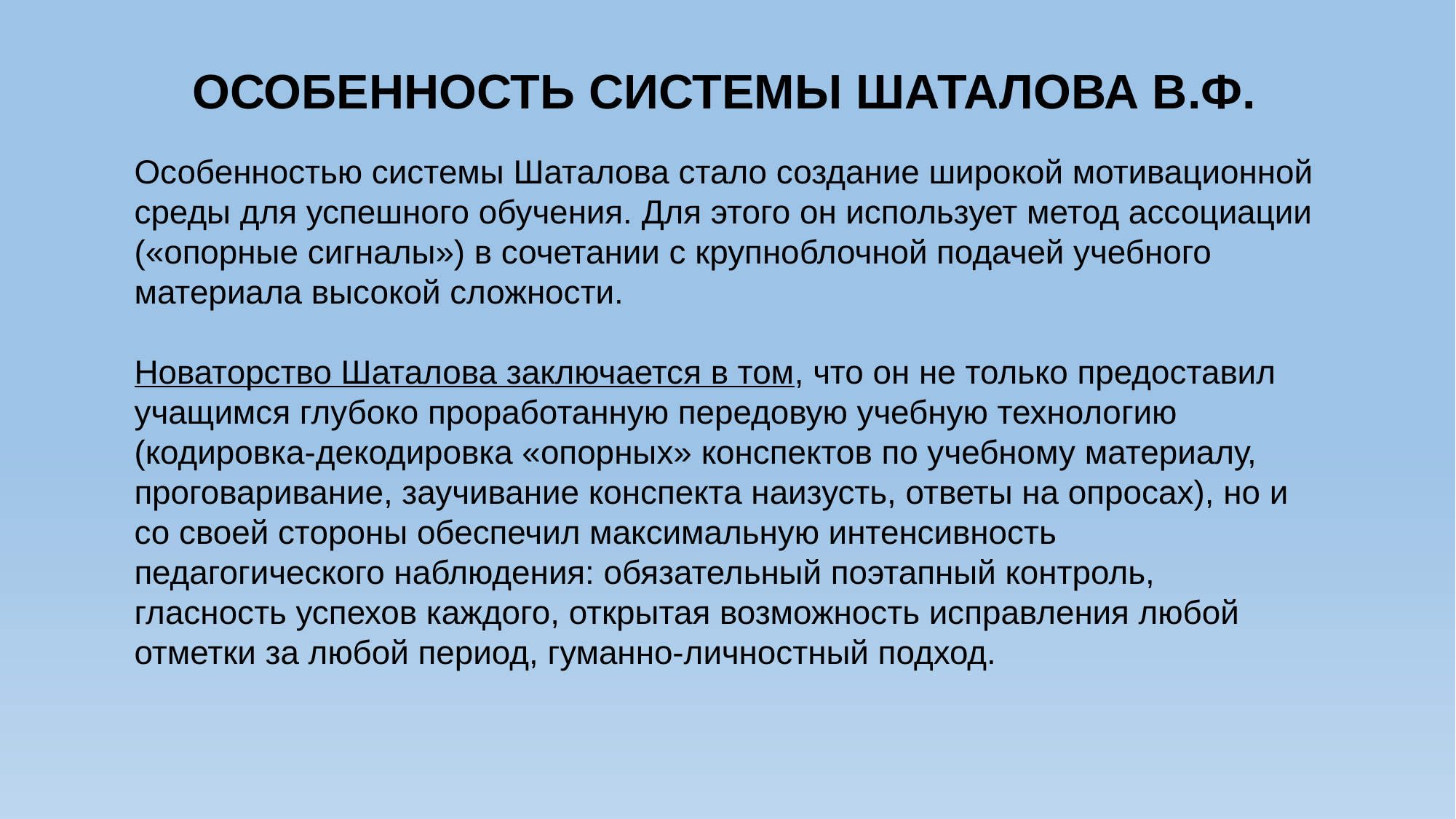

# ОСОБЕННОСТЬ СИСТЕМЫ ШАТАЛОВА В.Ф.
Особенностью системы Шаталова стало создание широкой мотивационной среды для успешного обучения. Для этого он использует метод ассоциации («опорные сигналы») в сочетании с крупноблочной подачей учебного материала высокой сложности.

Новаторство Шаталова заключается в том, что он не только предоставил учащимся глубоко проработанную передовую учебную технологию (кодировка-декодировка «опорных» конспектов по учебному материалу, проговаривание, заучивание конспекта наизусть, ответы на опросах), но и со своей стороны обеспечил максимальную интенсивность педагогического наблюдения: обязательный поэтапный контроль, гласность успехов каждого, открытая возможность исправления любой отметки за любой период, гуманно-личностный подход.